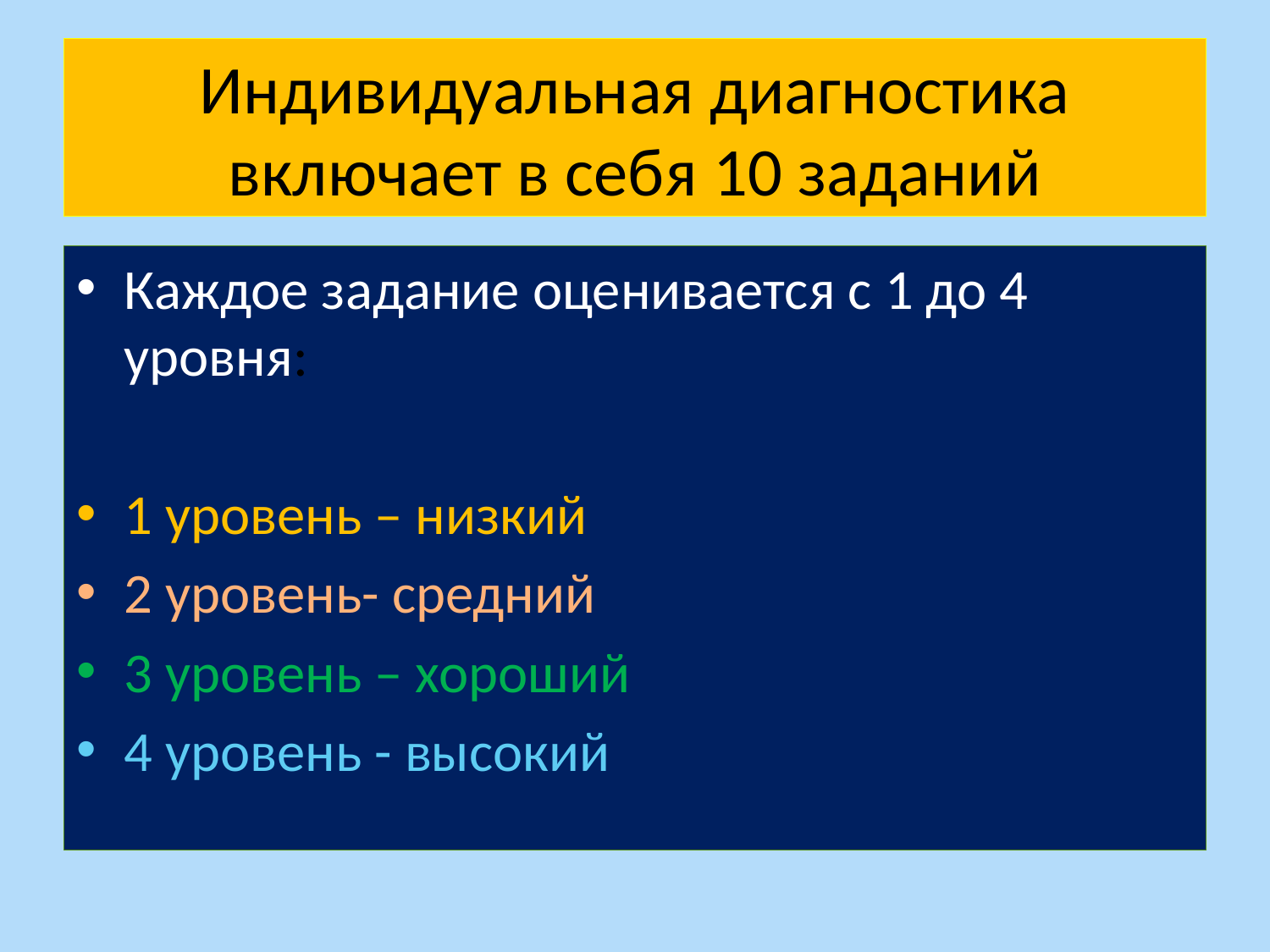

# Индивидуальная диагностика включает в себя 10 заданий
Каждое задание оценивается с 1 до 4 уровня:

1 уровень – низкий
2 уровень- средний
3 уровень – хороший
4 уровень - высокий